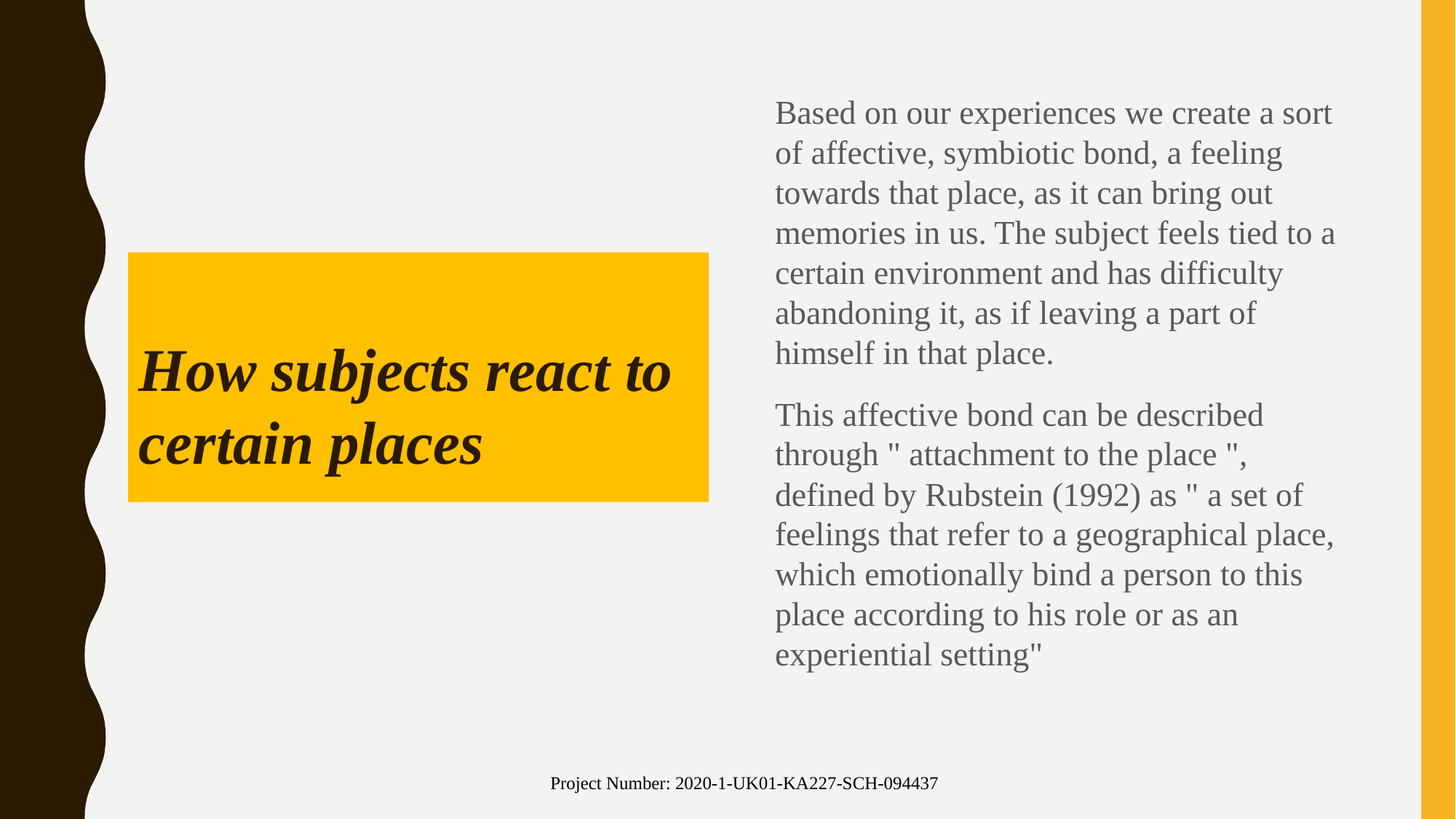

Based on our experiences we create a sort of affective, symbiotic bond, a feeling towards that place, as it can bring out memories in us. The subject feels tied to a certain environment and has difficulty abandoning it, as if leaving a part of himself in that place.
This affective bond can be described through " attachment to the place ", defined by Rubstein (1992) as " a set of feelings that refer to a geographical place, which emotionally bind a person to this place according to his role or as an experiential setting"

# How subjects react to certain places

Project Number: 2020-1-UK01-KA227-SCH-094437